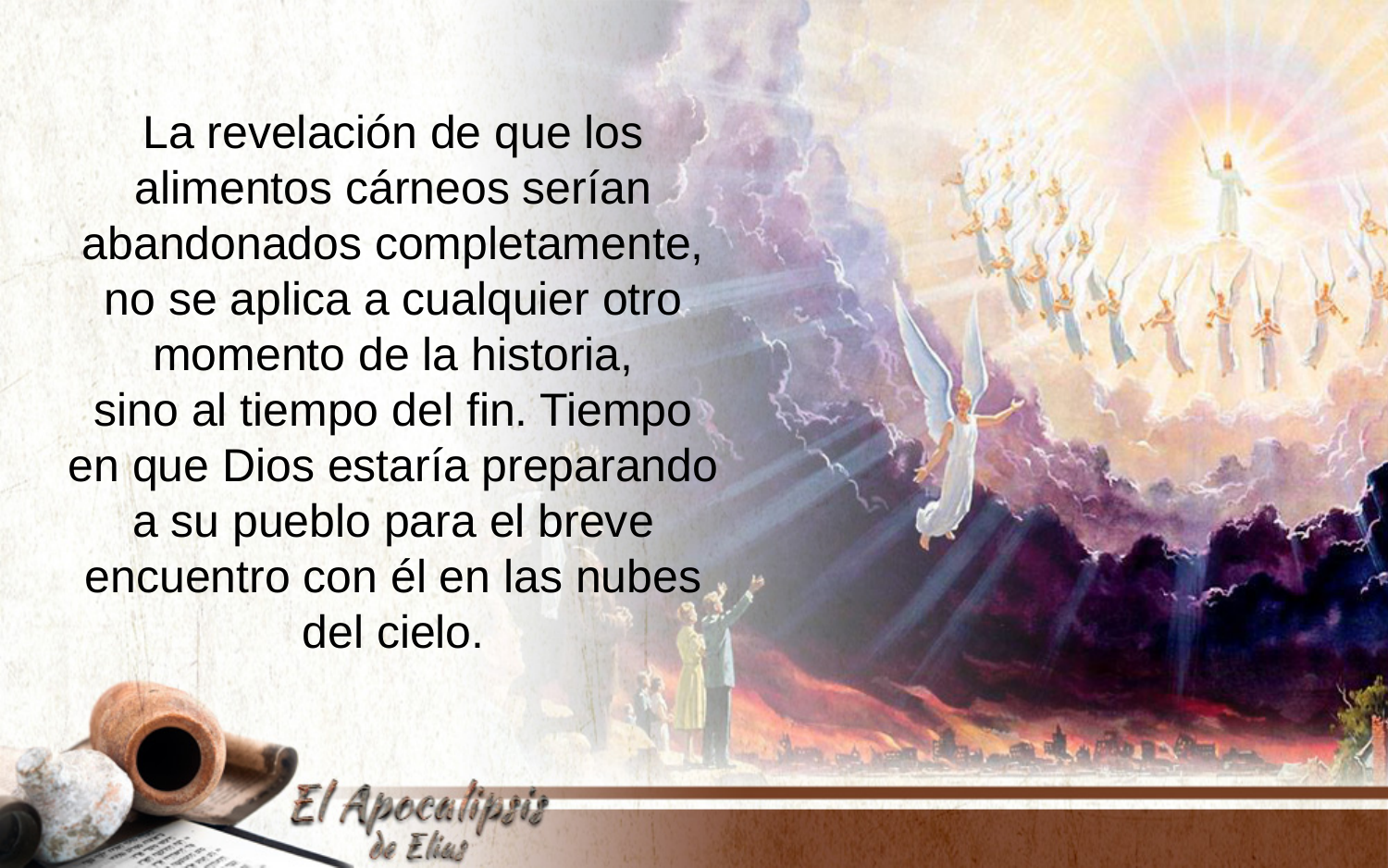

La revelación de que los alimentos cárneos serían abandonados completamente, no se aplica a cualquier otro momento de la historia,
sino al tiempo del fin. Tiempo en que Dios estaría preparando a su pueblo para el breve encuentro con él en las nubes del cielo.